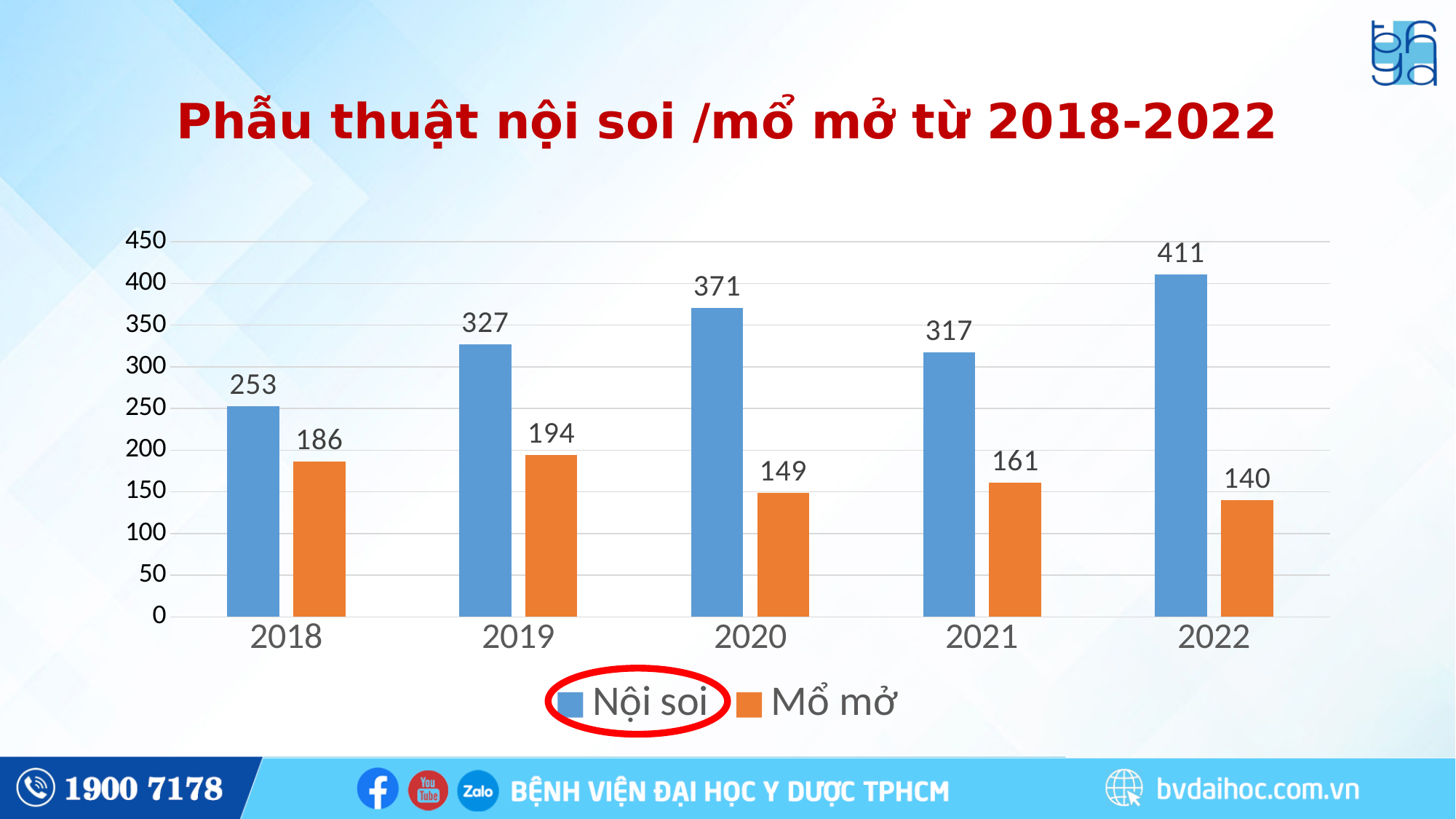

# Phẫu thuật nội soi /mổ mở từ 2018-2022

### Chart

| Category | Nội soi | Mổ mở |
|---|---|---|
| 2018 | 253.0 | 186.0 |
| 2019 | 327.0 | 194.0 |
| 2020 | 371.0 | 149.0 |
| 2021 | 317.0 | 161.0 |
| 2022 | 411.0 | 140.0 |